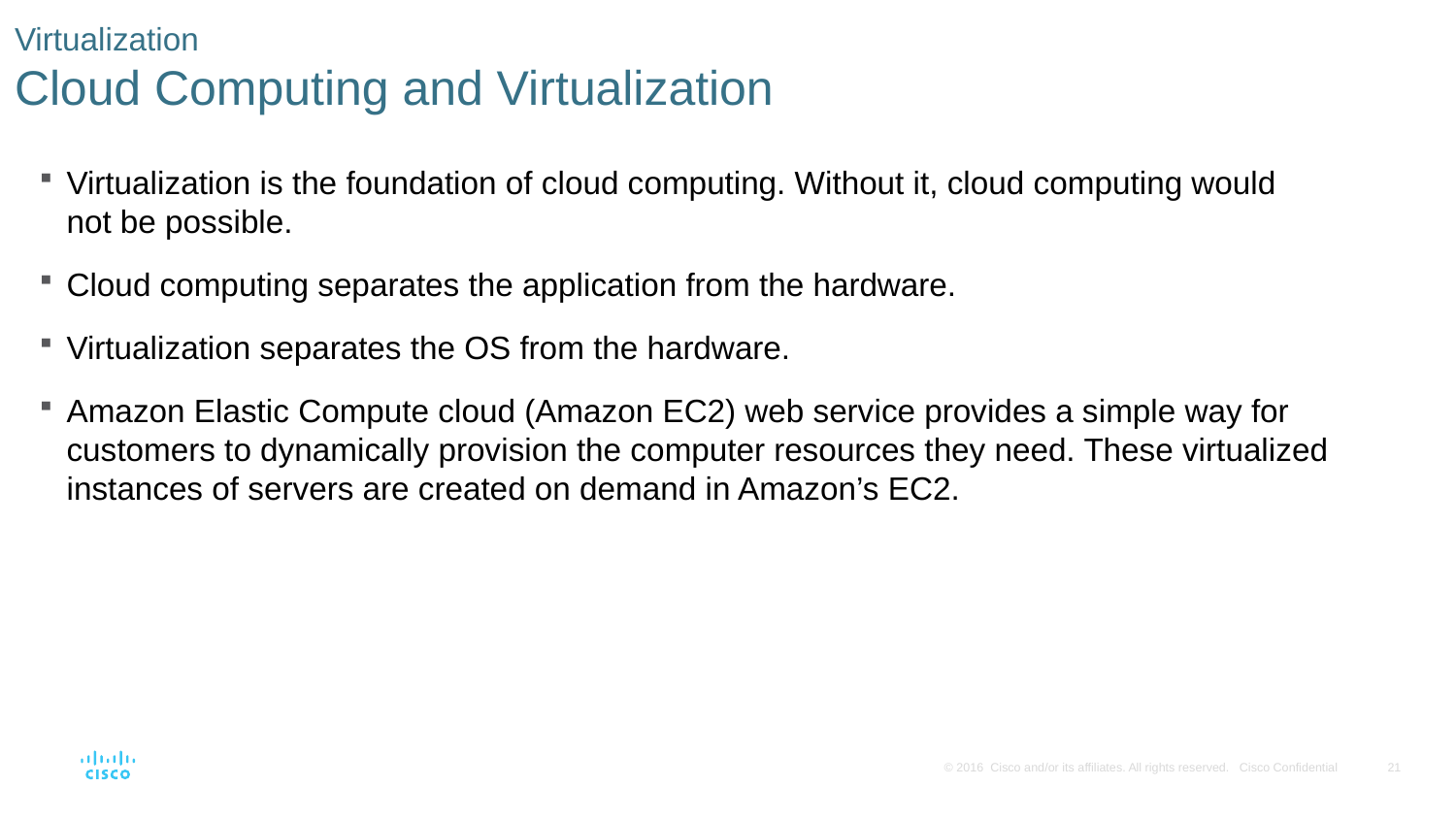

# Virtualization Cloud Computing and Virtualization
Virtualization is the foundation of cloud computing. Without it, cloud computing would not be possible.
Cloud computing separates the application from the hardware.
Virtualization separates the OS from the hardware.
Amazon Elastic Compute cloud (Amazon EC2) web service provides a simple way for customers to dynamically provision the computer resources they need. These virtualized instances of servers are created on demand in Amazon’s EC2.